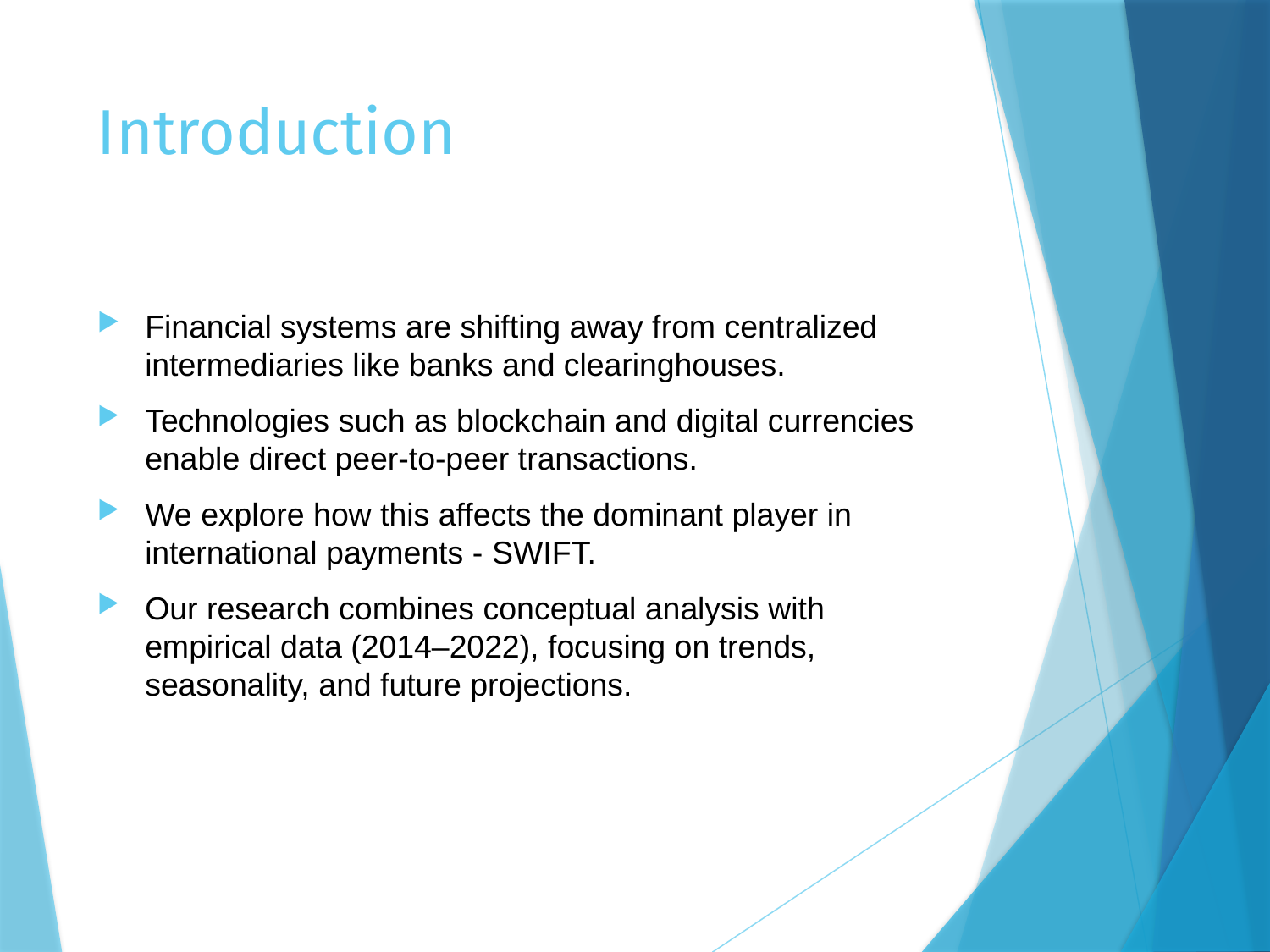

# Introduction
Financial systems are shifting away from centralized intermediaries like banks and clearinghouses.
Technologies such as blockchain and digital currencies enable direct peer-to-peer transactions.
We explore how this affects the dominant player in international payments - SWIFT.
Our research combines conceptual analysis with empirical data (2014–2022), focusing on trends, seasonality, and future projections.